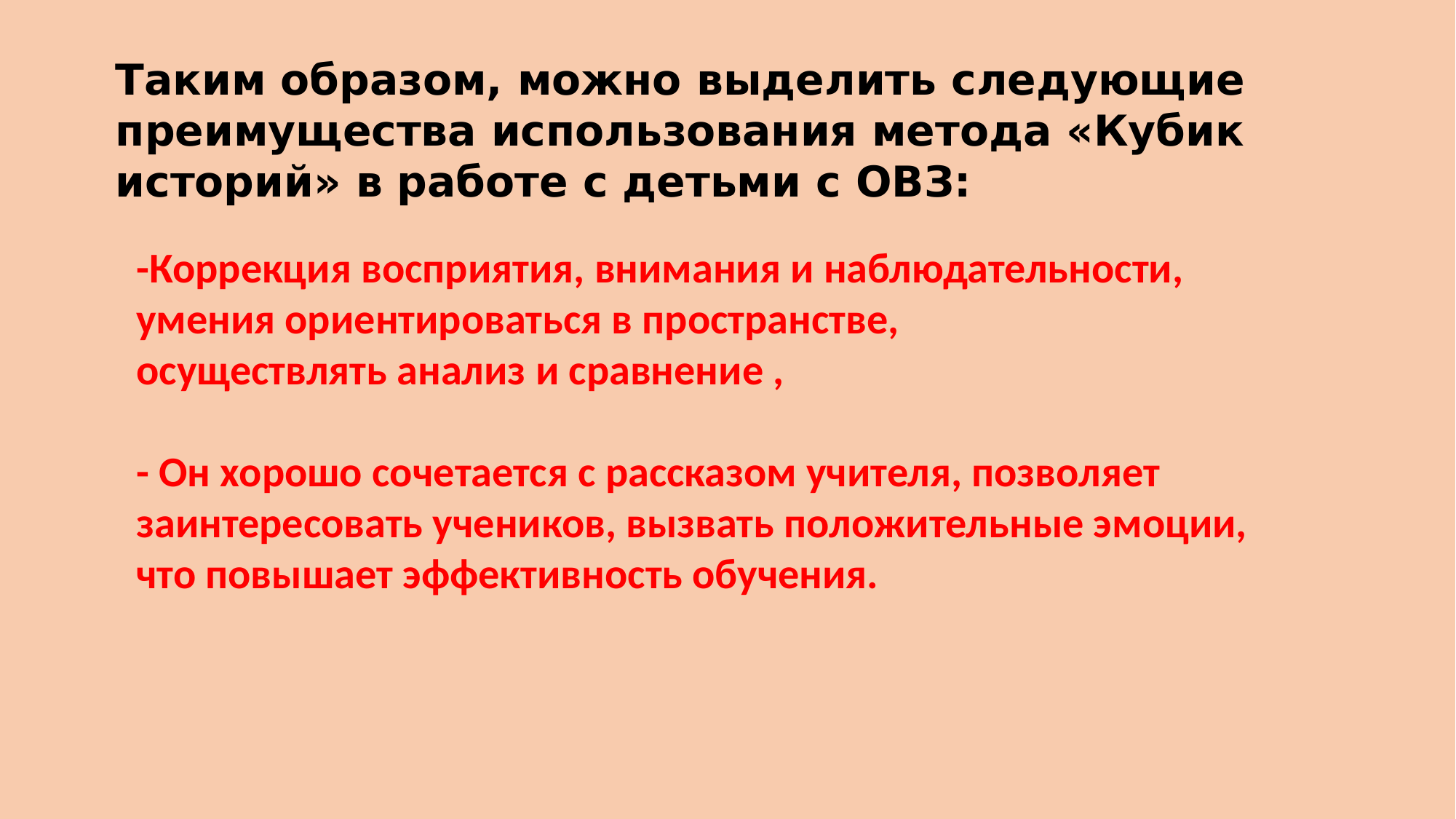

Таким образом, можно выделить следующие преимущества использования метода «Кубик историй» в работе с детьми с ОВЗ:
-Коррекция восприятия, внимания и наблюдательности,
умения ориентироваться в пространстве,
осуществлять анализ и сравнение ,

- Он хорошо сочетается с рассказом учителя, позволяет заинтересовать учеников, вызвать положительные эмоции, что повышает эффективность обучения.